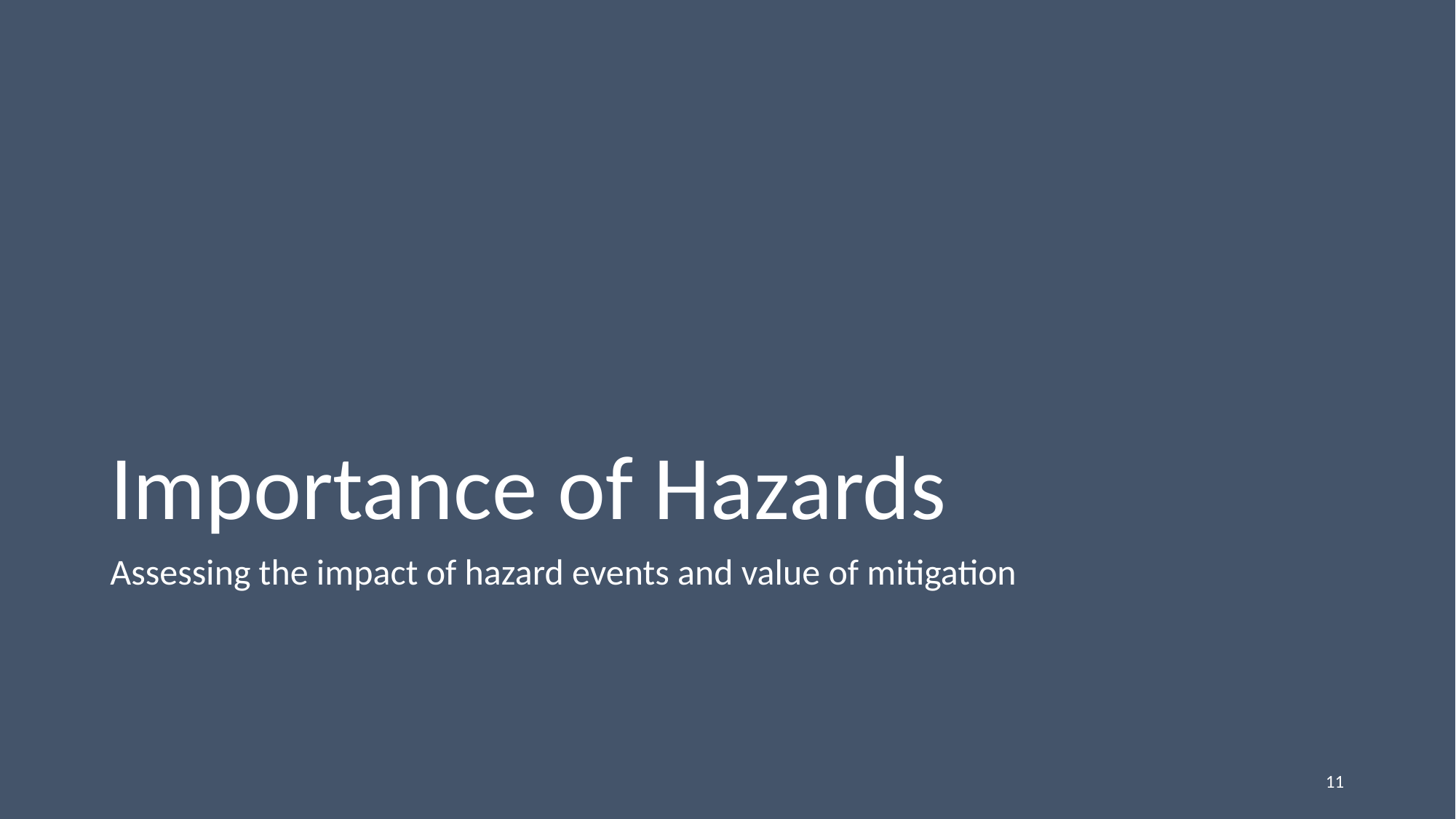

# Importance of Hazards
Assessing the impact of hazard events and value of mitigation
11